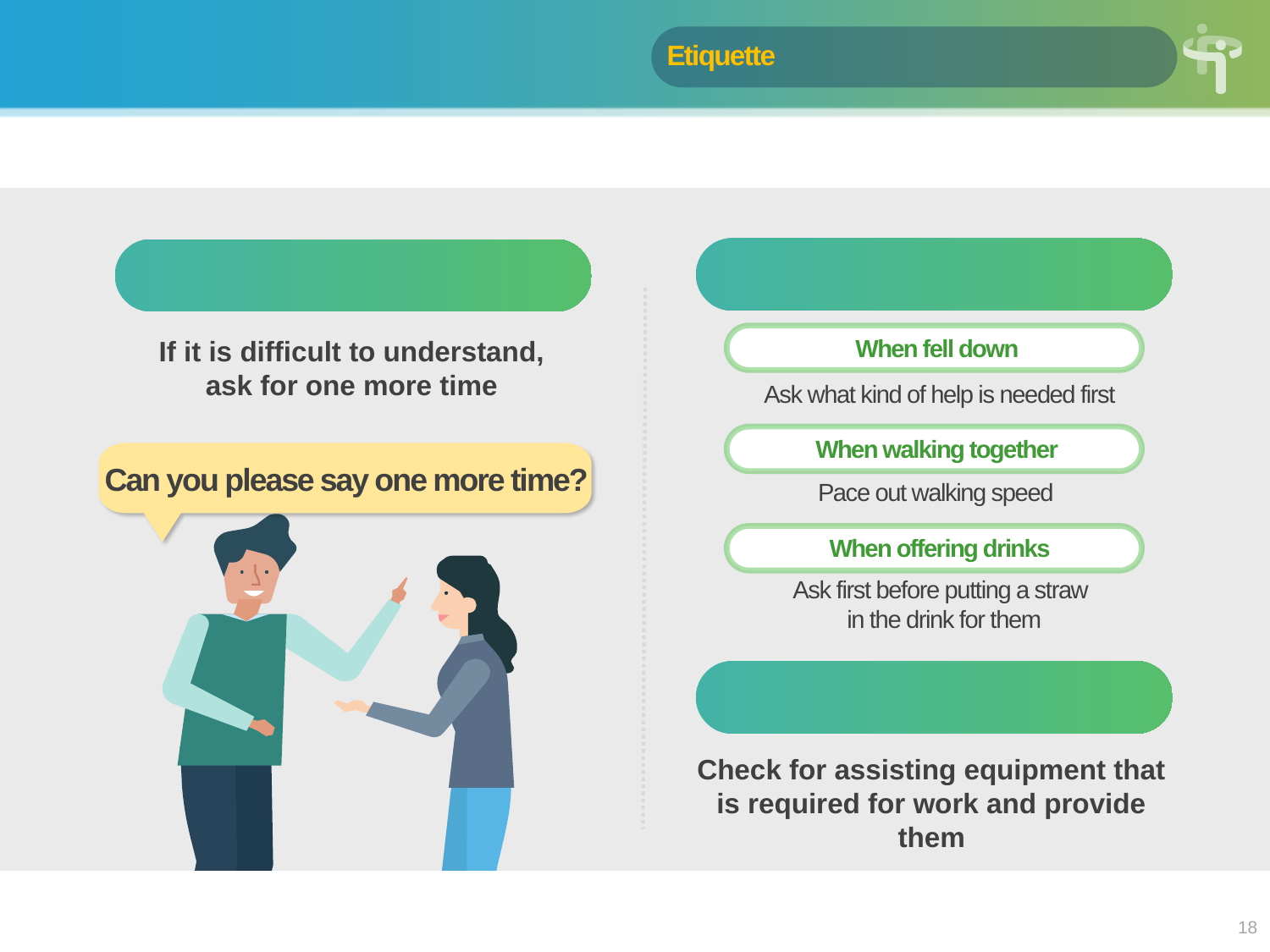

Brain lesions

To live together

When fell down
Ask what kind of help is needed first

When walking together
Pace out walking speed

When offering drinks
Ask first before putting a straw
 in the drink for them

For smooth communication
If it is difficult to understand,
ask for one more time

Can you please say one more time?

To enhance job performance
Check for assisting equipment that is required for work and provide them

18